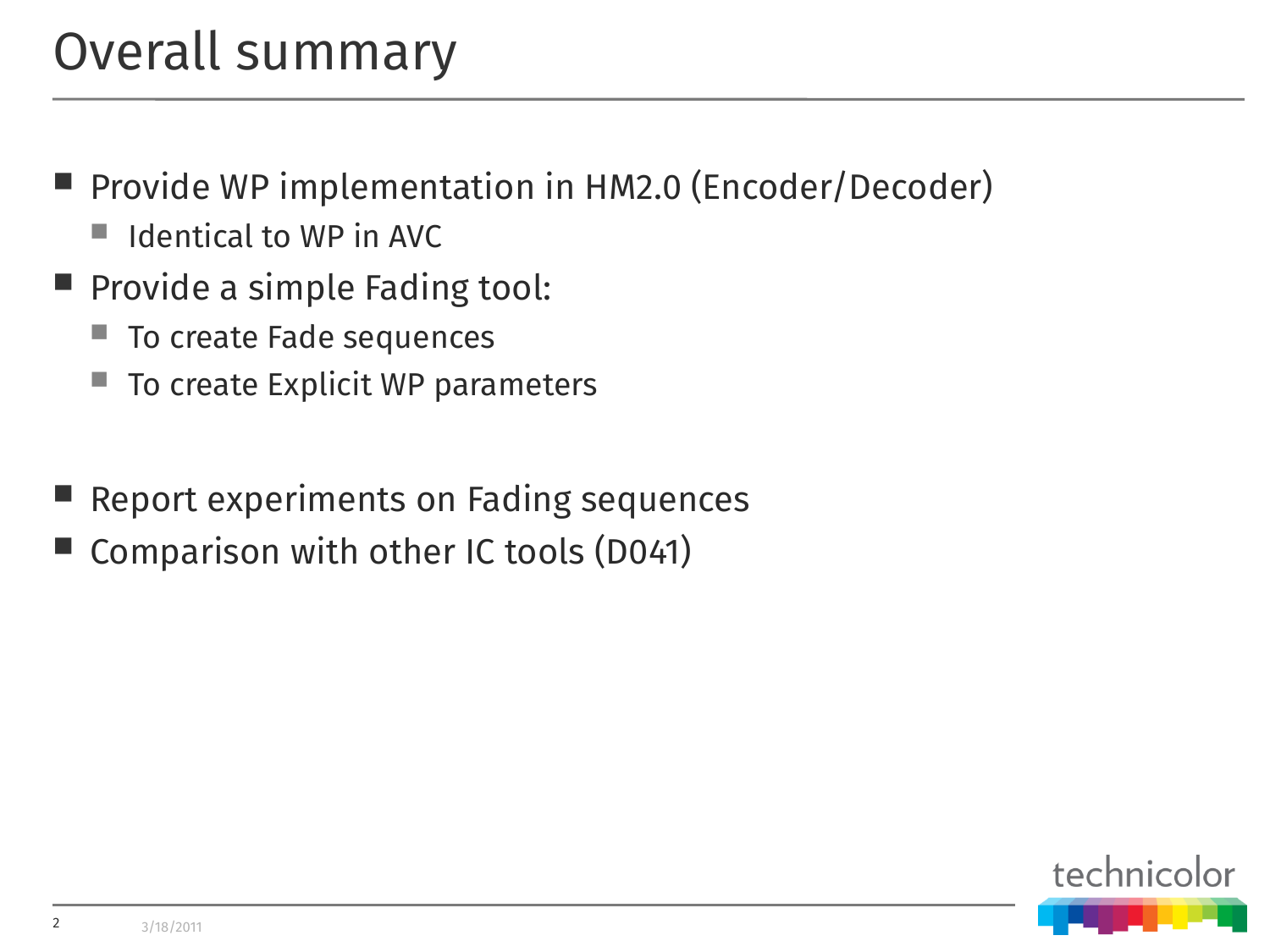

# Overall summary

Provide WP implementation in HM2.0 (Encoder/Decoder)
Identical to WP in AVC
Provide a simple Fading tool:
To create Fade sequences
To create Explicit WP parameters

Report experiments on Fading sequences
Comparison with other IC tools (D041)
3/18/2011
2